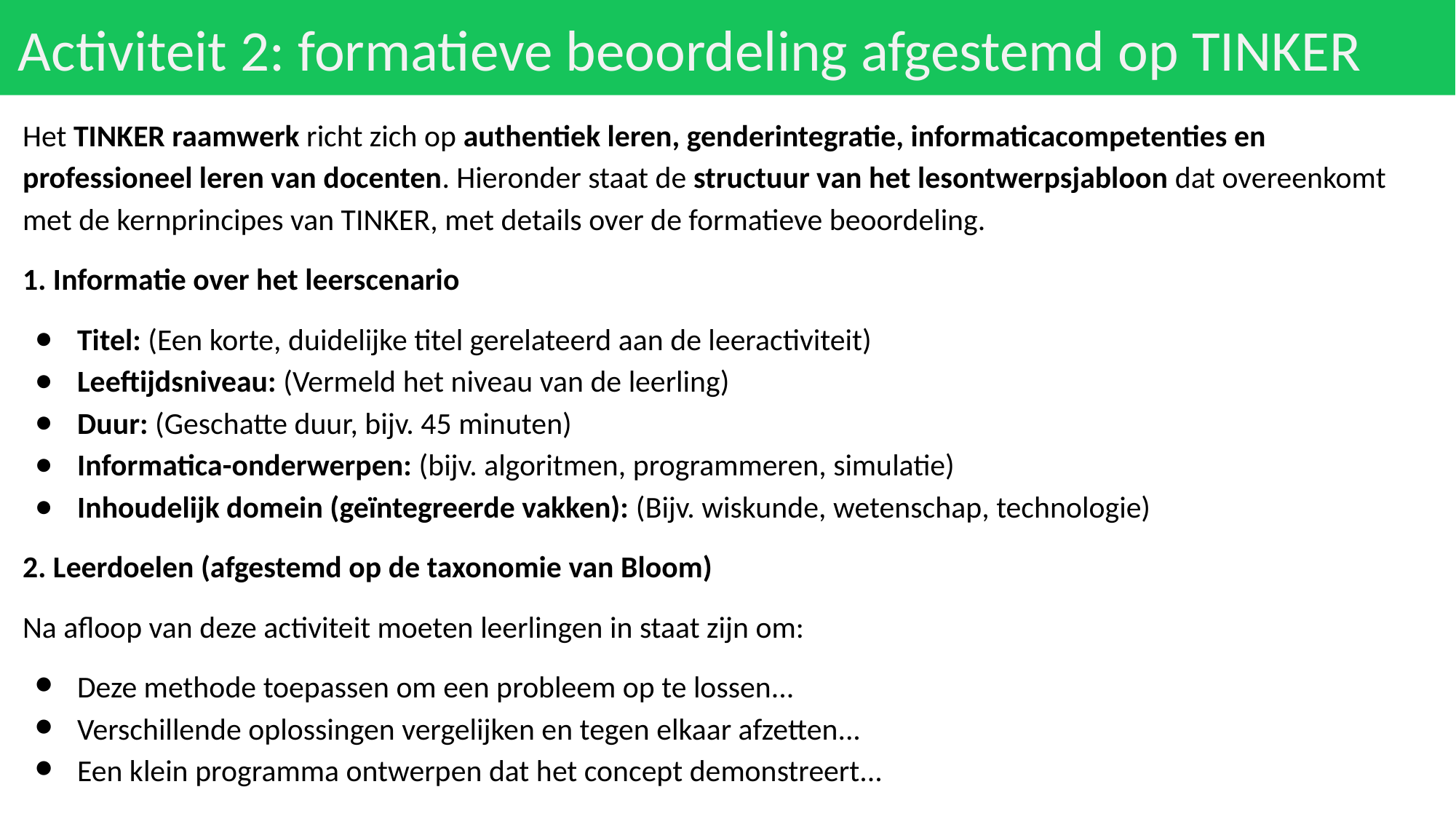

# Activiteit 2: formatieve beoordeling afgestemd op TINKER
Het TINKER raamwerk richt zich op authentiek leren, genderintegratie, informaticacompetenties en professioneel leren van docenten. Hieronder staat de structuur van het lesontwerpsjabloon dat overeenkomt met de kernprincipes van TINKER, met details over de formatieve beoordeling.
1. Informatie over het leerscenario
Titel: (Een korte, duidelijke titel gerelateerd aan de leeractiviteit)
Leeftijdsniveau: (Vermeld het niveau van de leerling)
Duur: (Geschatte duur, bijv. 45 minuten)
Informatica-onderwerpen: (bijv. algoritmen, programmeren, simulatie)
Inhoudelijk domein (geïntegreerde vakken): (Bijv. wiskunde, wetenschap, technologie)
2. Leerdoelen (afgestemd op de taxonomie van Bloom)
Na afloop van deze activiteit moeten leerlingen in staat zijn om:
Deze methode toepassen om een probleem op te lossen...
Verschillende oplossingen vergelijken en tegen elkaar afzetten...
Een klein programma ontwerpen dat het concept demonstreert...